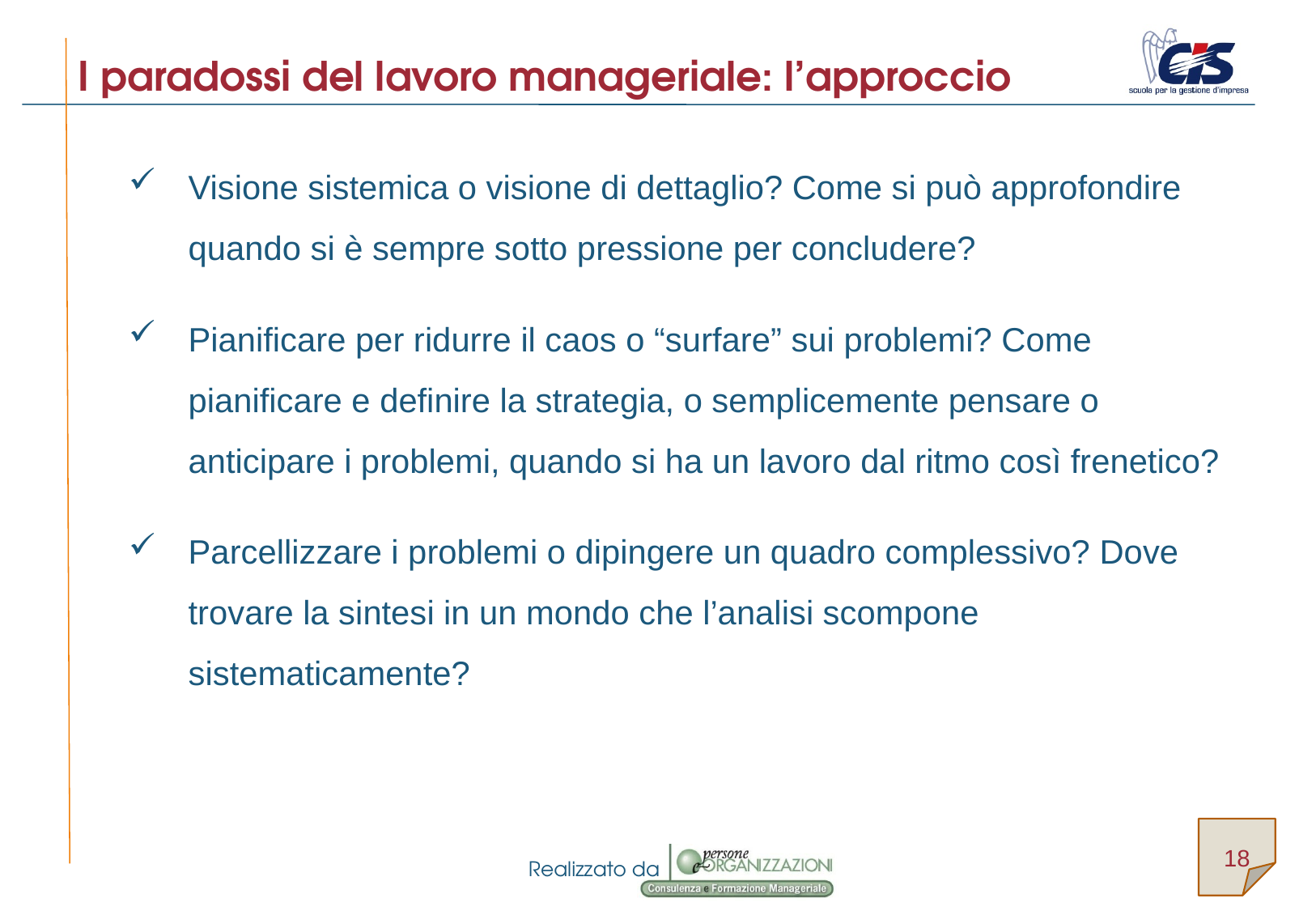

# I paradossi del lavoro manageriale: l’approccio
Visione sistemica o visione di dettaglio? Come si può approfondire quando si è sempre sotto pressione per concludere?
Pianificare per ridurre il caos o “surfare” sui problemi? Come pianificare e definire la strategia, o semplicemente pensare o anticipare i problemi, quando si ha un lavoro dal ritmo così frenetico?
Parcellizzare i problemi o dipingere un quadro complessivo? Dove trovare la sintesi in un mondo che l’analisi scompone sistematicamente?
18